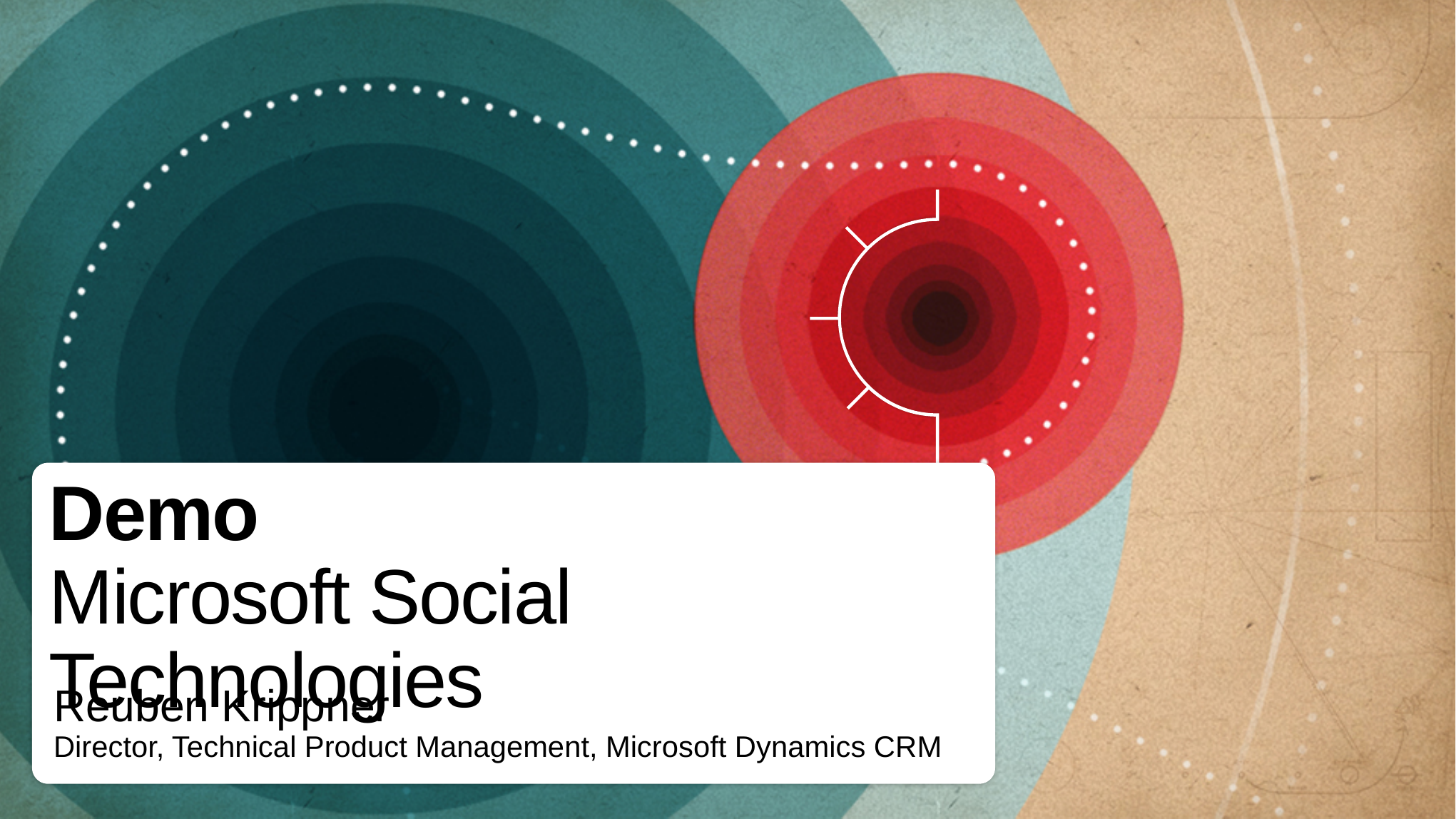

# Demo Microsoft Social Technologies

Reuben Krippner
Director, Technical Product Management, Microsoft Dynamics CRM